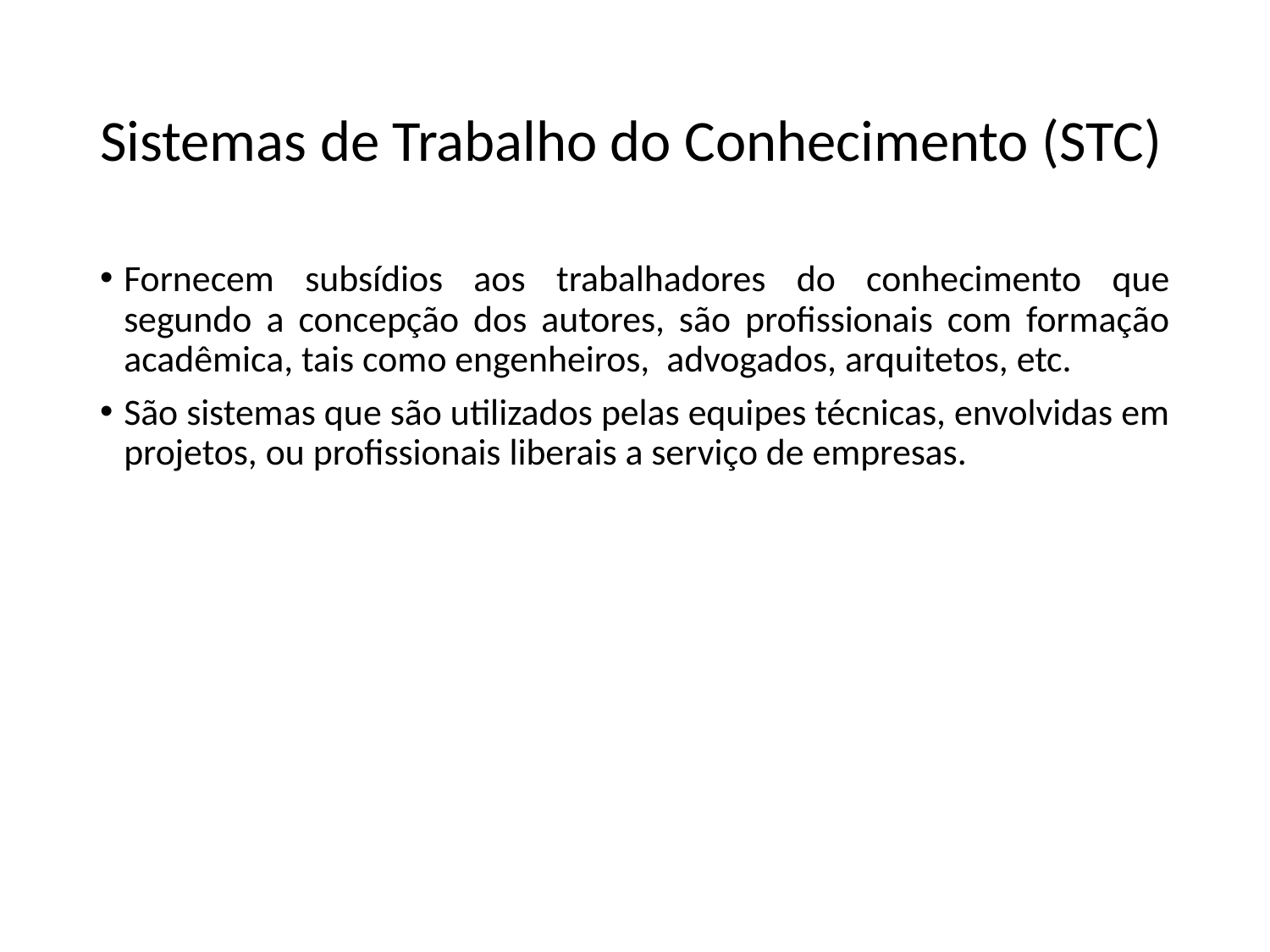

# Sistemas de Trabalho do Conhecimento (STC)
Fornecem subsídios aos trabalhadores do conhecimento que segundo a concepção dos autores, são profissionais com formação acadêmica, tais como engenheiros,  advogados, arquitetos, etc.
São sistemas que são utilizados pelas equipes técnicas, envolvidas em projetos, ou profissionais liberais a serviço de empresas.